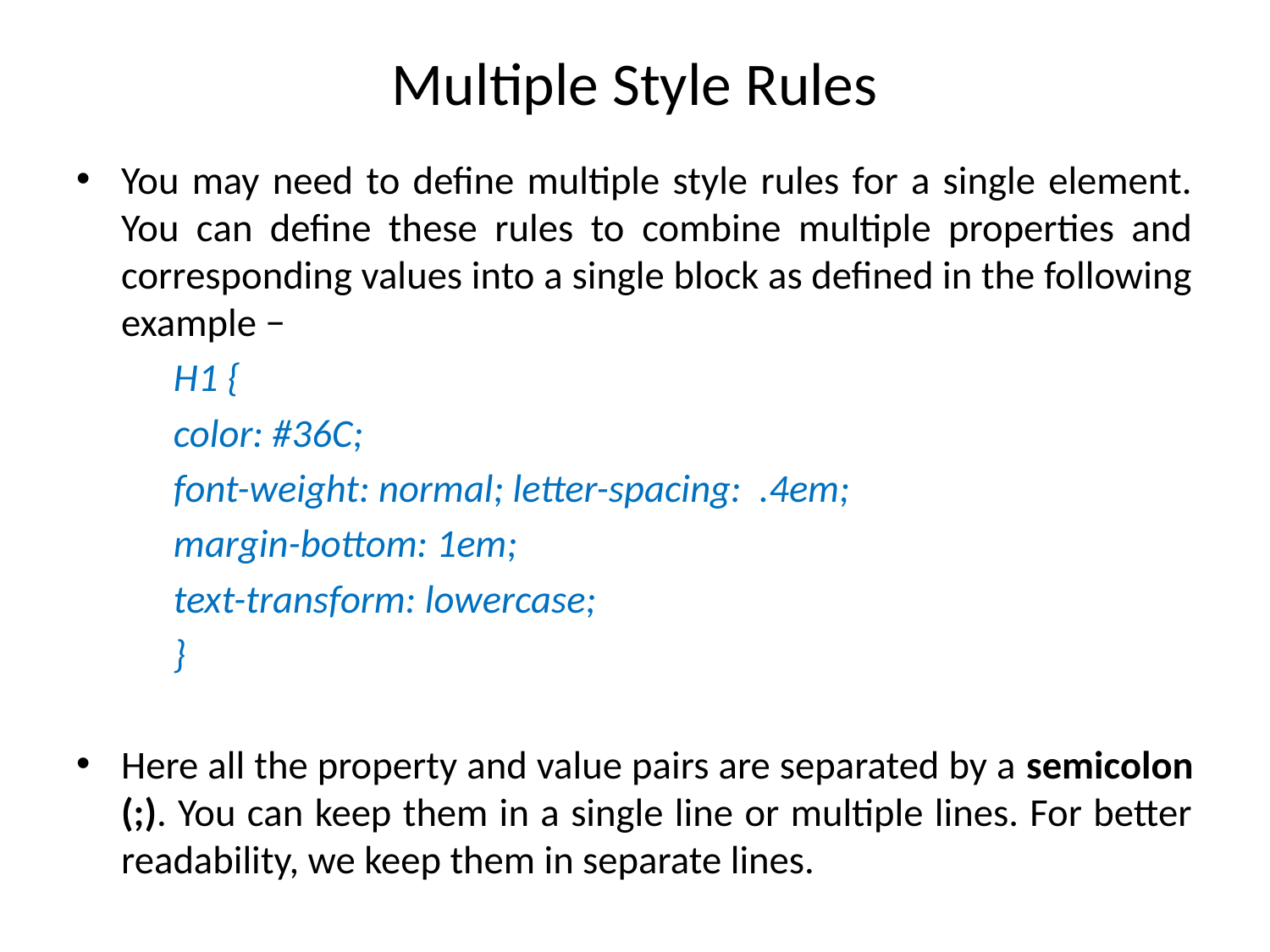

# Multiple Style Rules
You may need to define multiple style rules for a single element. You can define these rules to combine multiple properties and corresponding values into a single block as defined in the following example −
	H1 {
	color: #36C;
	font-weight: normal; letter-spacing:  .4em;
	margin-bottom: 1em;
	text-transform: lowercase;
	}

Here all the property and value pairs are separated by a semicolon (;). You can keep them in a single line or multiple lines. For better readability, we keep them in separate lines.